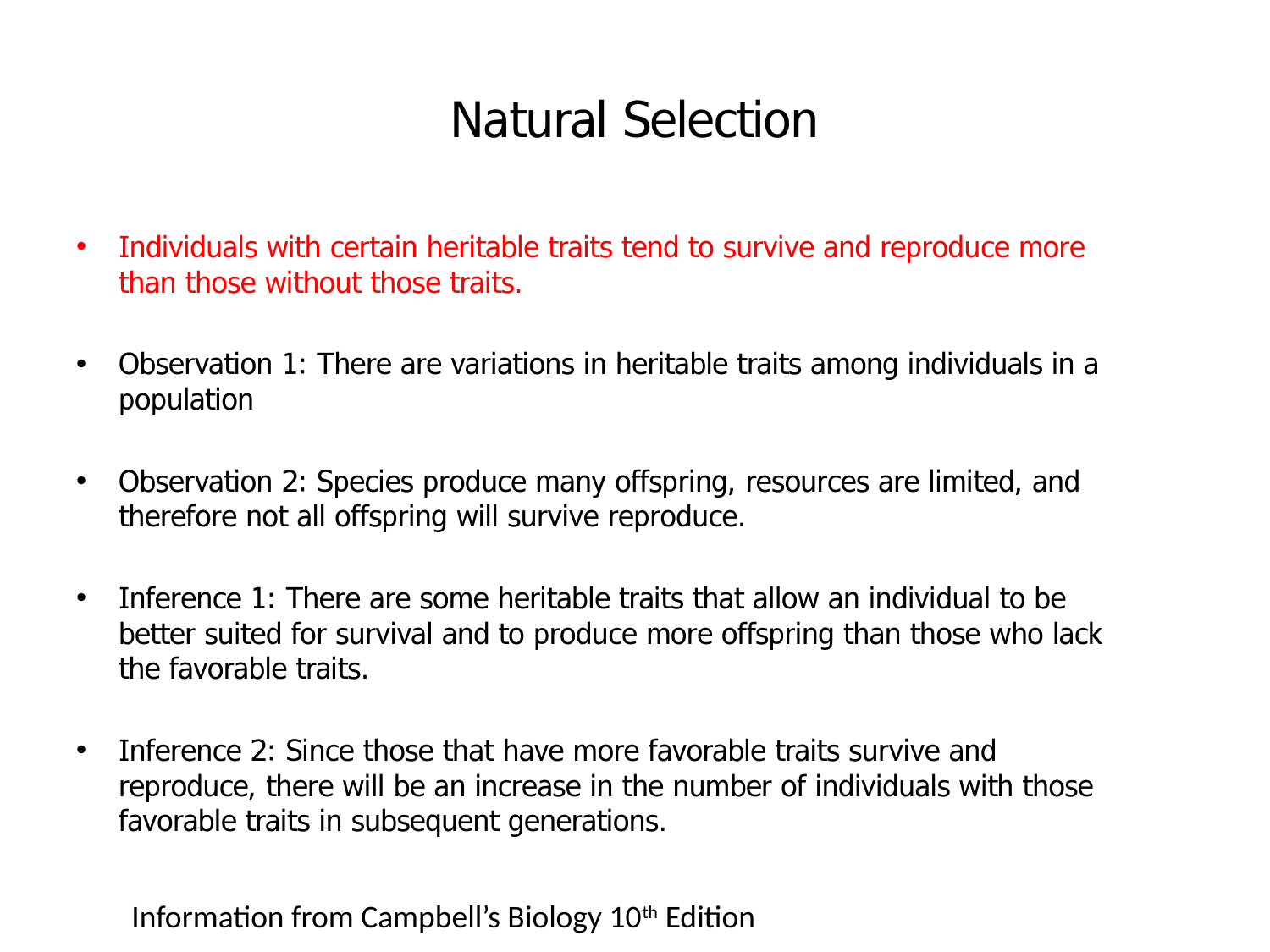

# Natural Selection
Individuals with certain heritable traits tend to survive and reproduce more than those without those traits.

Observation 1: There are variations in heritable traits among individuals in a population

Observation 2: Species produce many offspring, resources are limited, and therefore not all offspring will survive reproduce.

Inference 1: There are some heritable traits that allow an individual to be better suited for survival and to produce more offspring than those who lack the favorable traits.

Inference 2: Since those that have more favorable traits survive and reproduce, there will be an increase in the number of individuals with those favorable traits in subsequent generations.
Information from Campbell’s Biology 10th Edition